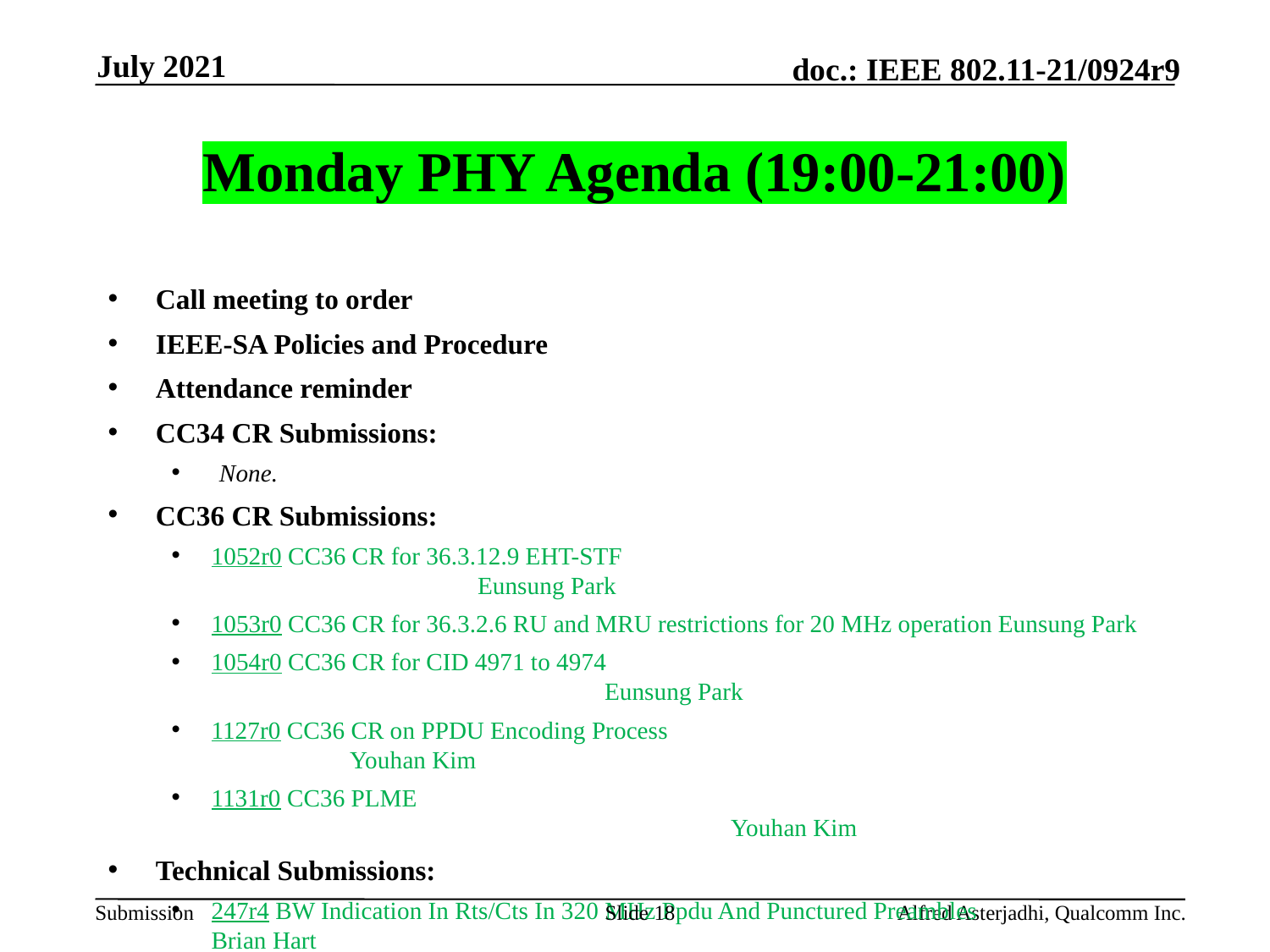

July 2021
# Monday PHY Agenda (19:00-21:00)
Call meeting to order
IEEE-SA Policies and Procedure
Attendance reminder
CC34 CR Submissions:
None.
CC36 CR Submissions:
1052r0 CC36 CR for 36.3.12.9 EHT-STF 						  Eunsung Park
1053r0 CC36 CR for 36.3.2.6 RU and MRU restrictions for 20 MHz operation Eunsung Park
1054r0 CC36 CR for CID 4971 to 4974							  Eunsung Park
1127r0 CC36 CR on PPDU Encoding Process 					  Youhan Kim
1131r0 CC36 PLME										  Youhan Kim
Technical Submissions:
247r4 BW Indication In Rts/Cts In 320 MHz Ppdu And Punctured Preambles 	  Brian Hart
AoB:
Recess
Slide 18
Alfred Asterjadhi, Qualcomm Inc.